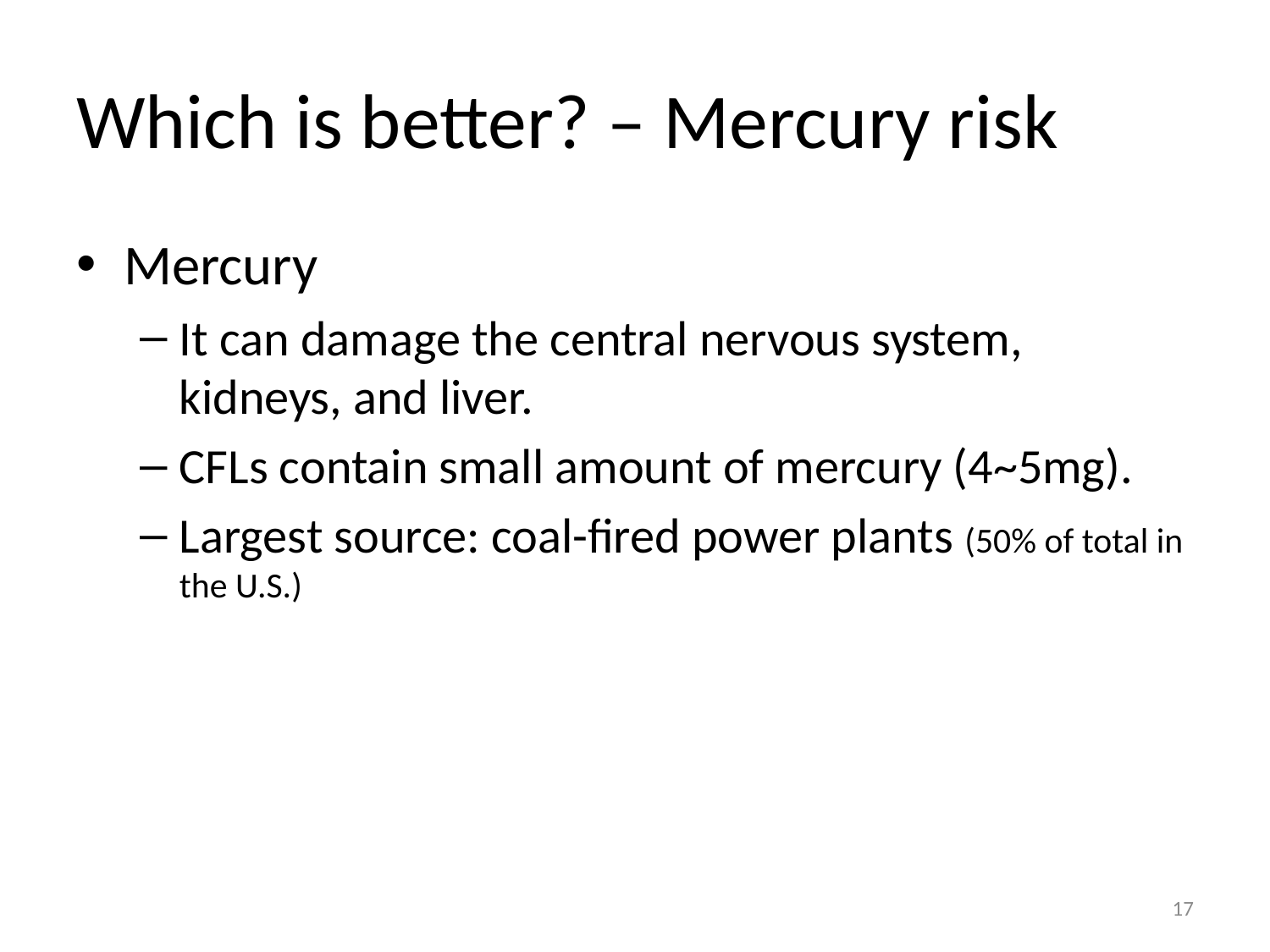

# Which is better? – Mercury risk
Mercury
It can damage the central nervous system, kidneys, and liver.
CFLs contain small amount of mercury (4~5mg).
Largest source: coal-fired power plants (50% of total in the U.S.)
17